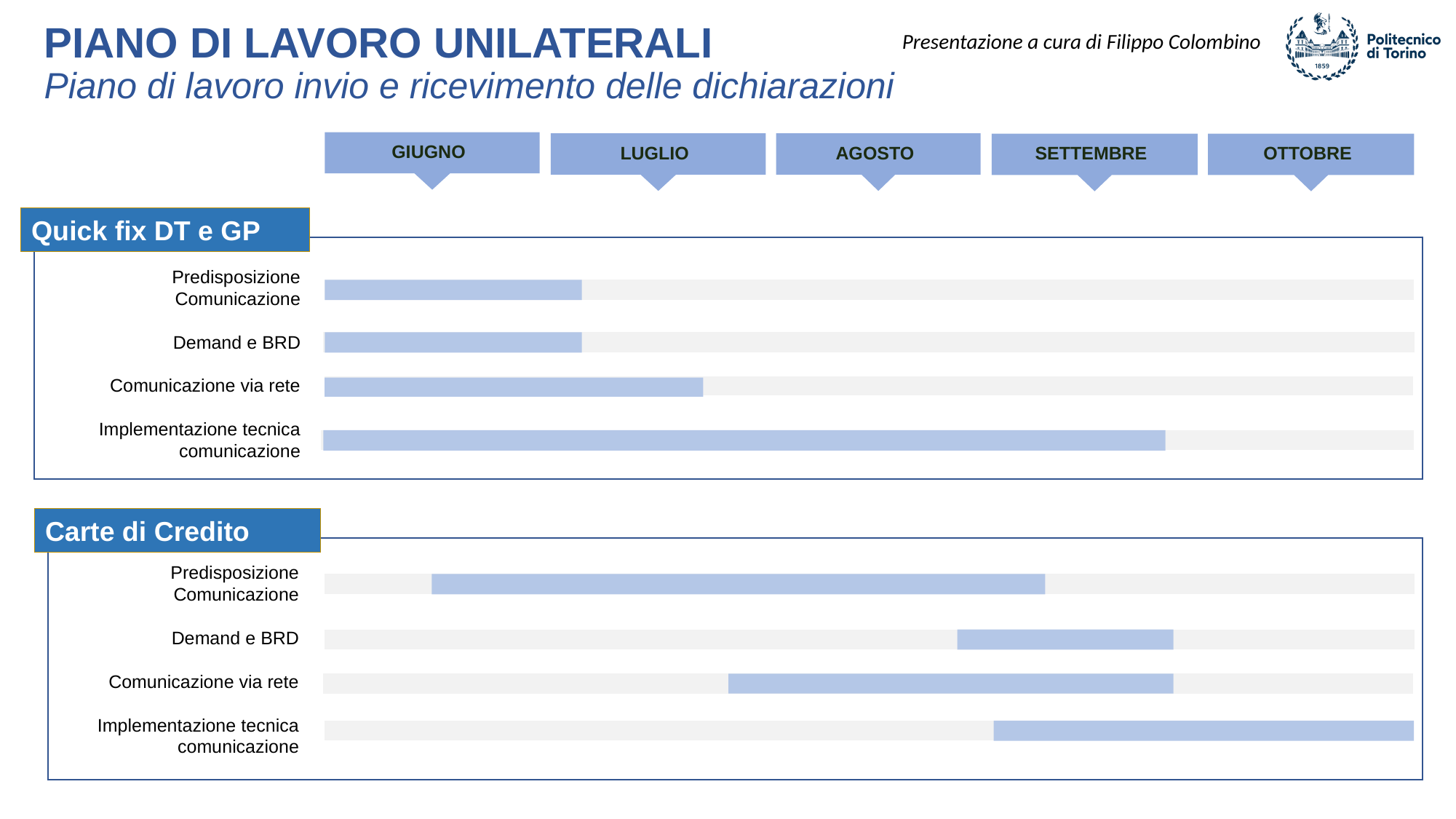

PIANO DI LAVORO UNILATERALI
Piano di lavoro invio e ricevimento delle dichiarazioni

GIUGNO

LUGLIO

AGOSTO

SETTEMBRE

OTTOBRE
Quick fix DT e GP

Predisposizione Comunicazione

Demand e BRD

Comunicazione via rete

Implementazione tecnica comunicazione

Carte di Credito

Predisposizione Comunicazione

Demand e BRD

Comunicazione via rete

Implementazione tecnica comunicazione